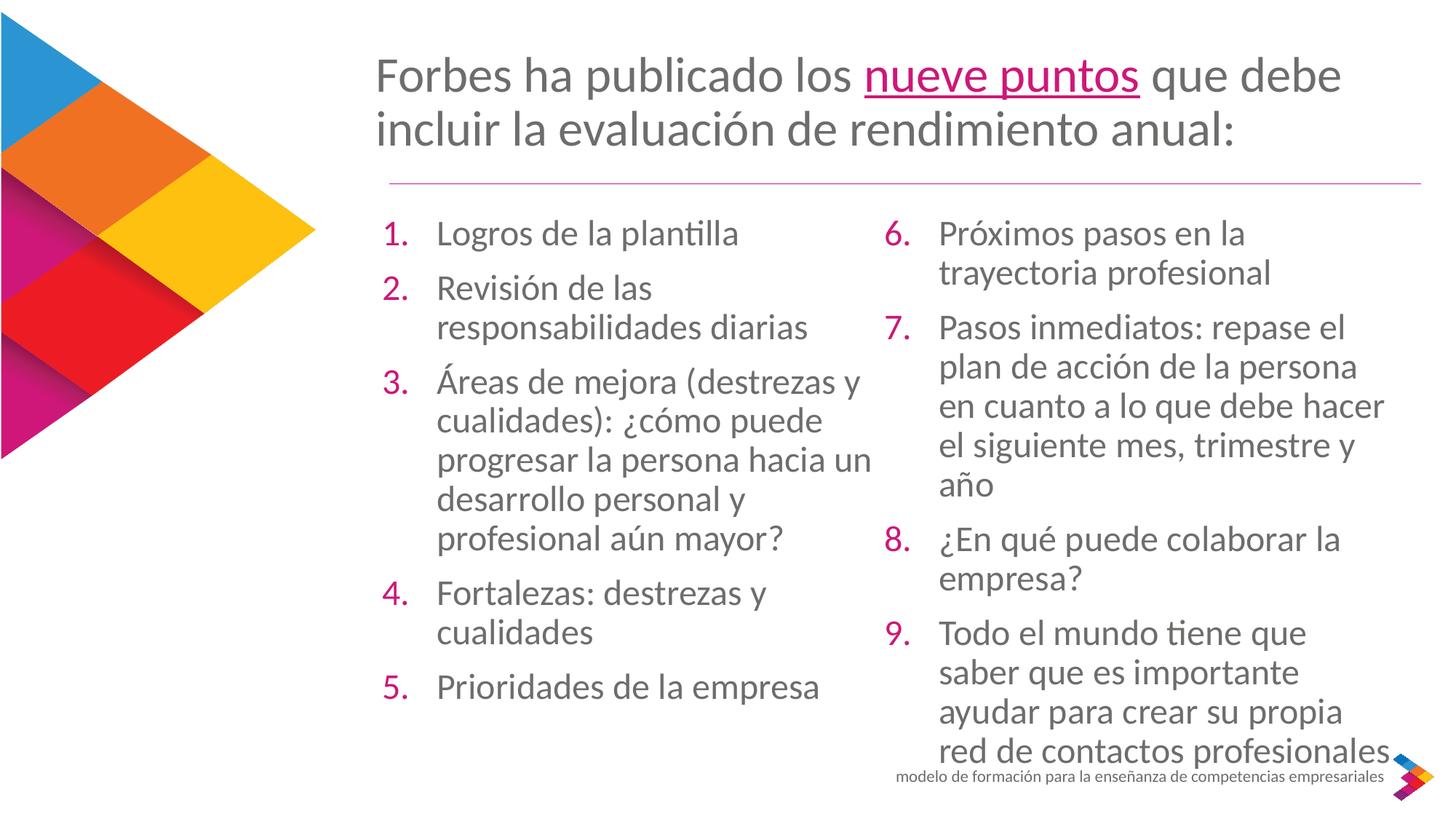

Forbes ha publicado los nueve puntos que debe incluir la evaluación de rendimiento anual:

Logros de la plantilla
Revisión de las responsabilidades diarias
Áreas de mejora (destrezas y cualidades): ¿cómo puede progresar la persona hacia un desarrollo personal y profesional aún mayor?
Fortalezas: destrezas y cualidades
Prioridades de la empresa
Próximos pasos en la trayectoria profesional
Pasos inmediatos: repase el plan de acción de la persona en cuanto a lo que debe hacer el siguiente mes, trimestre y año
¿En qué puede colaborar la empresa?
Todo el mundo tiene que saber que es importante ayudar para crear su propia red de contactos profesionales